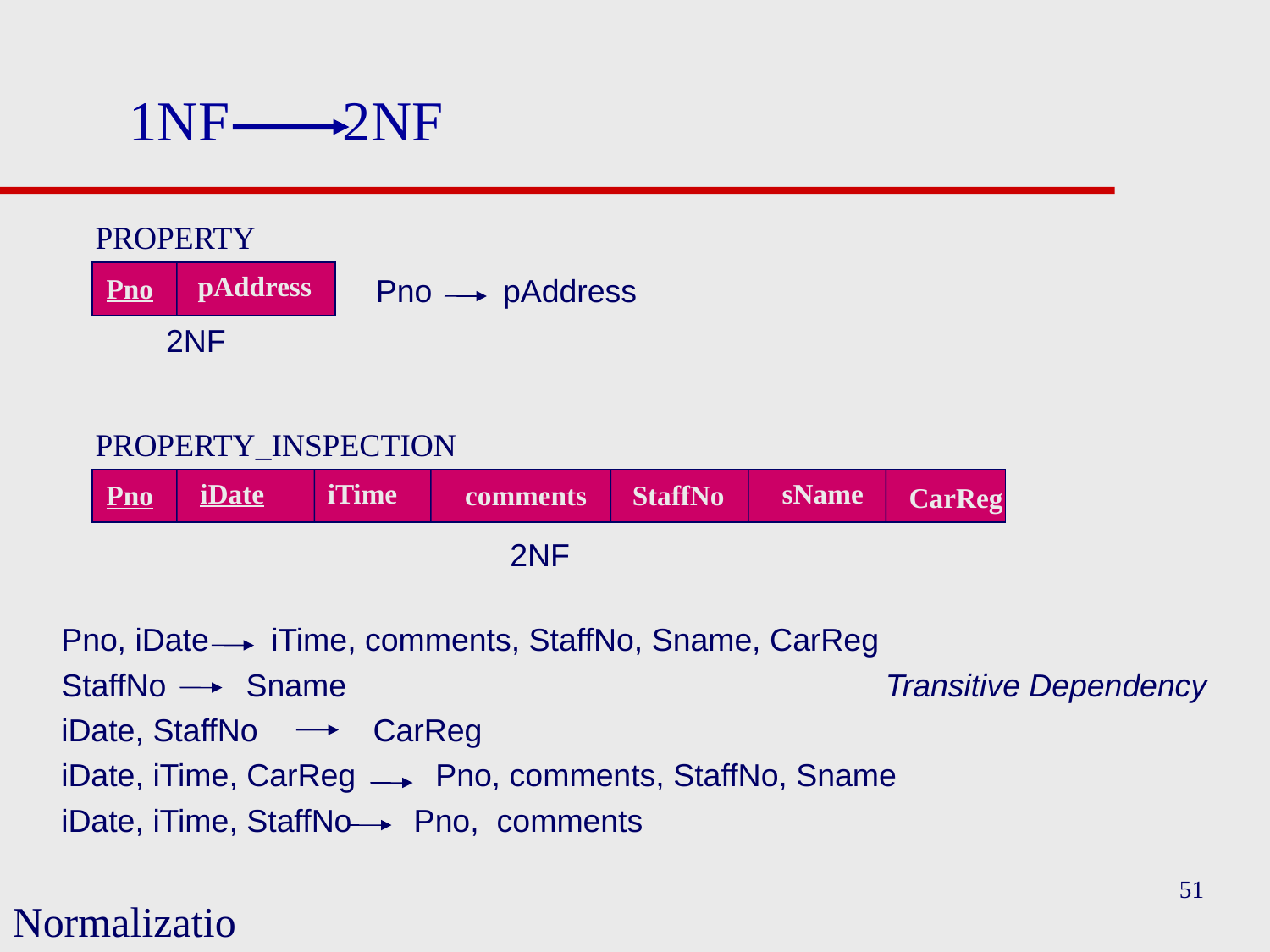

# 1NF        2NF

PROPERTY

pAddress
 Pno
Pno        pAddress

2NF
PROPERTY_INSPECTION

iDate

iTime

sName

 Pno
comments
StaffNo
CarReg
2NF
Pno, iDate       iTime, comments, StaffNo, Sname, CarReg
StaffNo         Sname				       Transitive Dependency
iDate, StaffNo             CarReg
iDate, iTime, CarReg         Pno, comments, StaffNo, Sname
iDate, iTime, StaffNo       Pno,  comments

51
Normalization